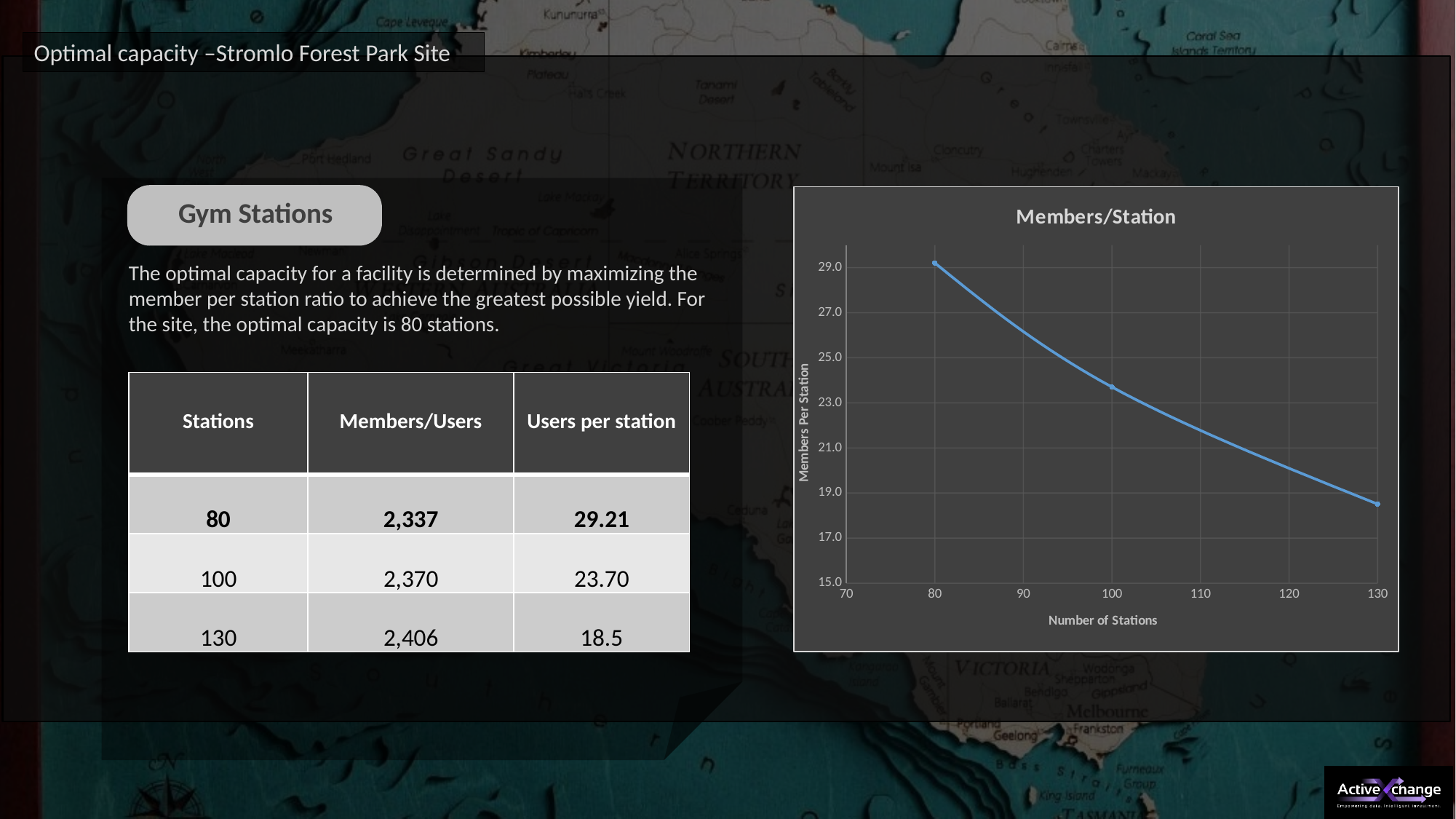

Optimal capacity –Stromlo Forest Park Site

Gym Stations
The optimal capacity for a facility is determined by maximizing the member per station ratio to achieve the greatest possible yield. For the site, the optimal capacity is 80 stations.

### Chart:

| Category | Members/Station |
|---|---|
| Stations | Members/Users | Users per station |
| --- | --- | --- |
| 80 | 2,337 | 29.21 |
| 100 | 2,370 | 23.70 |
| 130 | 2,406 | 18.5 |